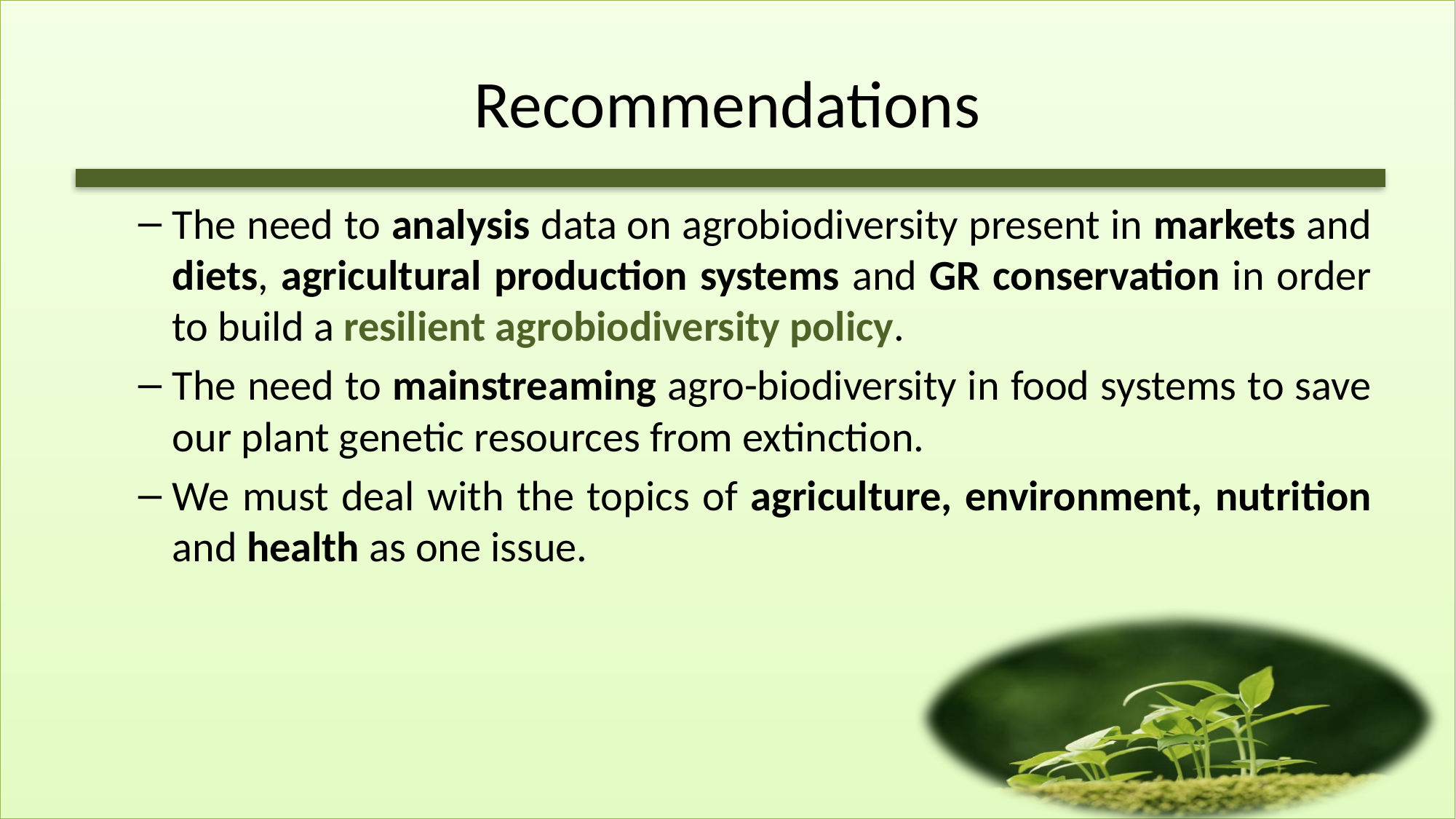

# Recommendations
The need to analysis data on agrobiodiversity present in markets and diets, agricultural production systems and GR conservation in order to build a resilient agrobiodiversity policy.
The need to mainstreaming agro-biodiversity in food systems to save our plant genetic resources from extinction.
We must deal with the topics of agriculture, environment, nutrition and health as one issue.